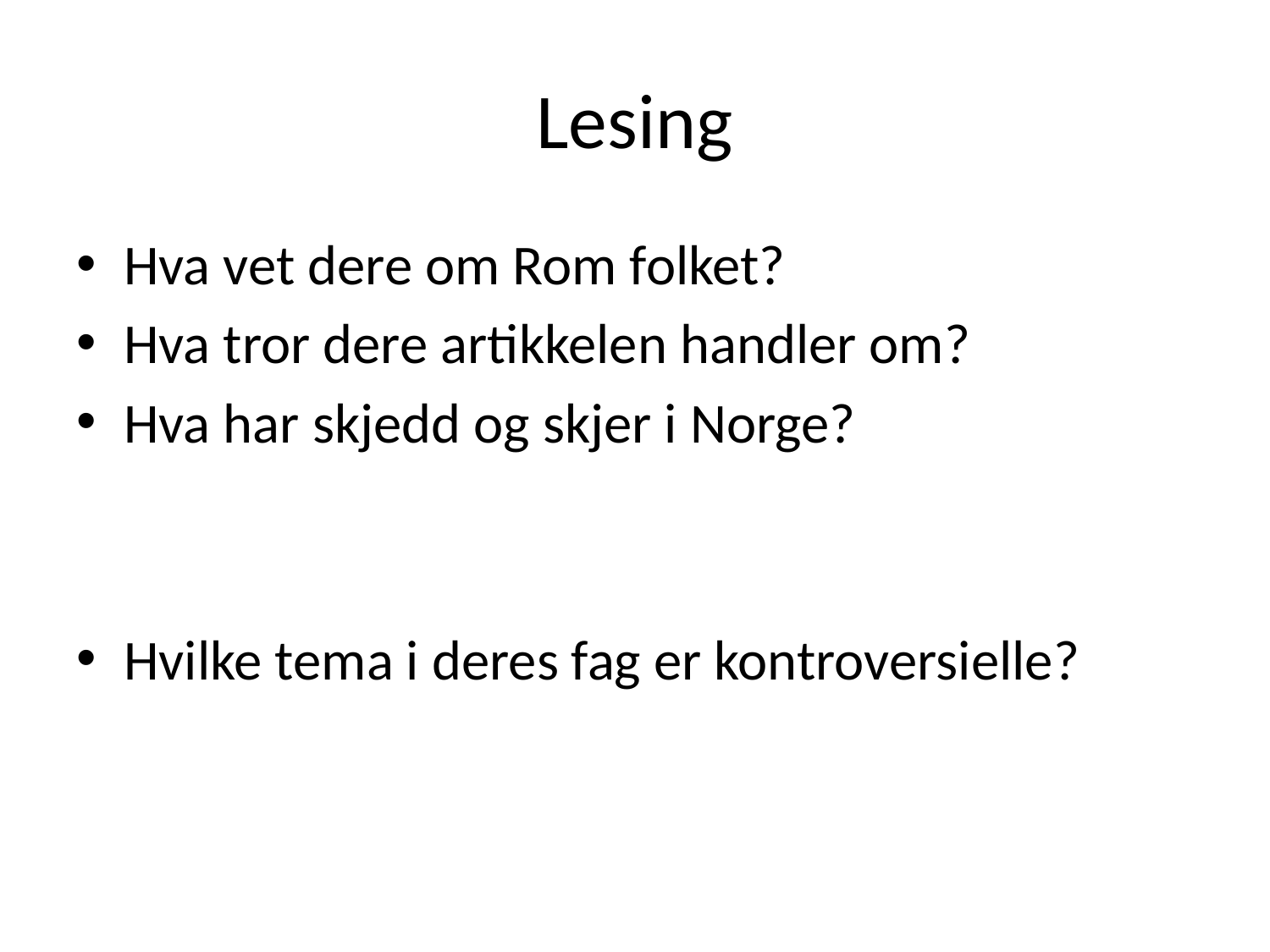

# Lesing
Hva vet dere om Rom folket?
Hva tror dere artikkelen handler om?
Hva har skjedd og skjer i Norge?

Hvilke tema i deres fag er kontroversielle?